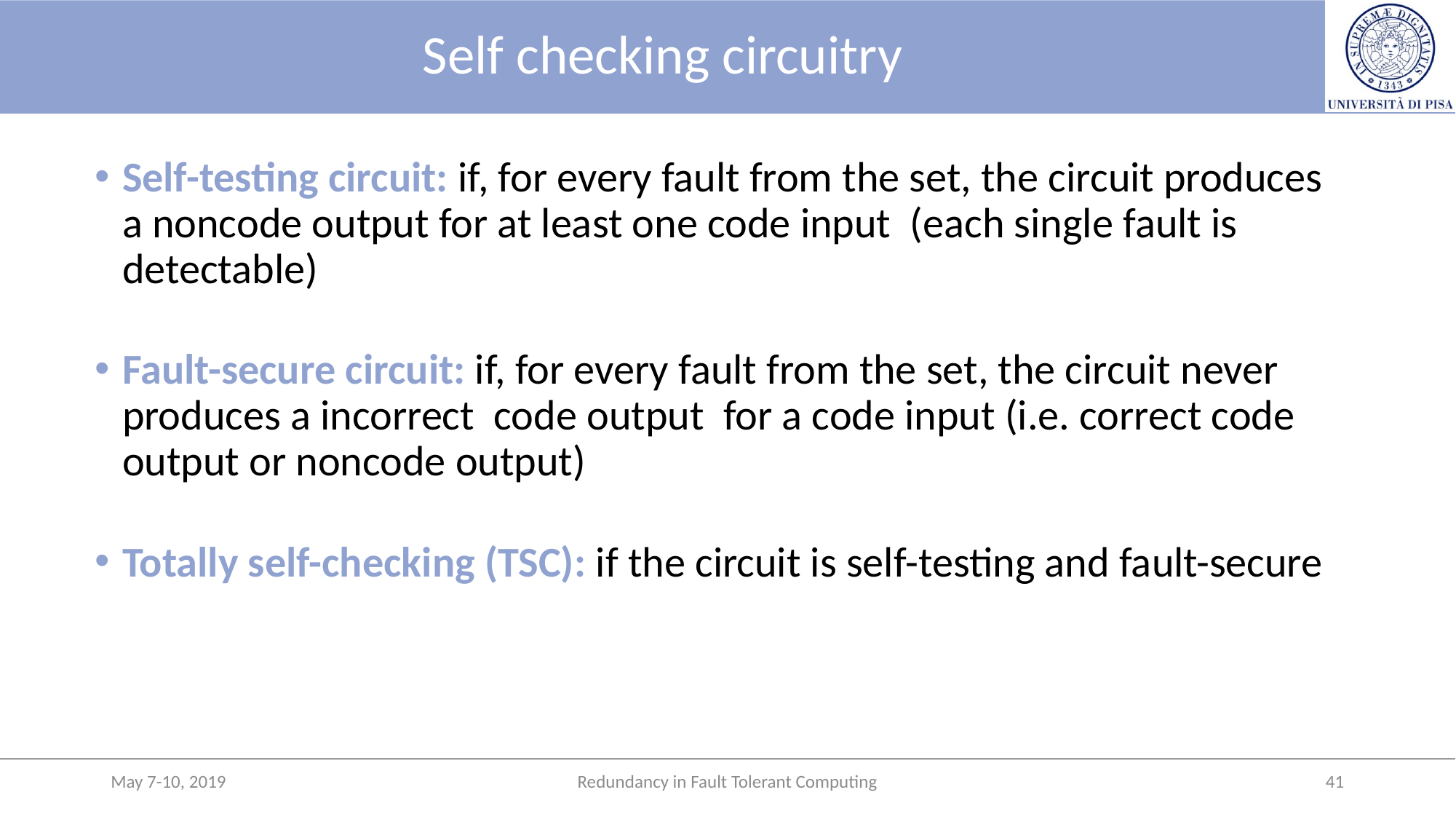

# Self checking circuitry
Self-testing circuit: if, for every fault from the set, the circuit produces a noncode output for at least one code input  (each single fault is detectable)

Fault-secure circuit: if, for every fault from the set, the circuit never produces a incorrect  code output  for a code input (i.e. correct code output or noncode output)

Totally self-checking (TSC): if the circuit is self-testing and fault-secure

May 7-10, 2019
Redundancy in Fault Tolerant Computing
41